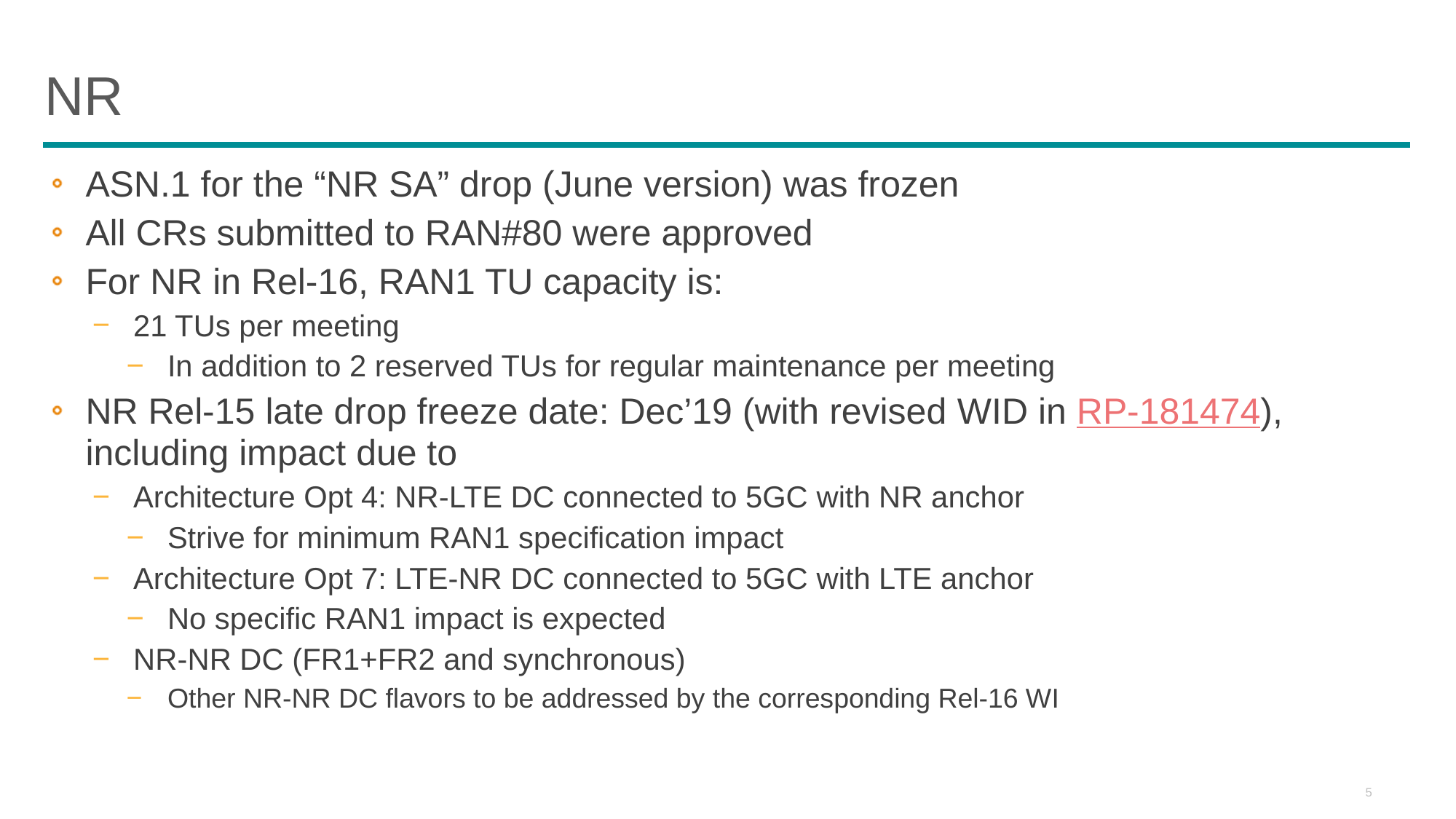

# NR
ASN.1 for the “NR SA” drop (June version) was frozen
All CRs submitted to RAN#80 were approved
For NR in Rel-16, RAN1 TU capacity is:
21 TUs per meeting
In addition to 2 reserved TUs for regular maintenance per meeting
NR Rel-15 late drop freeze date: Dec’19 (with revised WID in RP-181474), including impact due to
Architecture Opt 4: NR-LTE DC connected to 5GC with NR anchor
Strive for minimum RAN1 specification impact
Architecture Opt 7: LTE-NR DC connected to 5GC with LTE anchor
No specific RAN1 impact is expected
NR-NR DC (FR1+FR2 and synchronous)
Other NR-NR DC flavors to be addressed by the corresponding Rel-16 WI